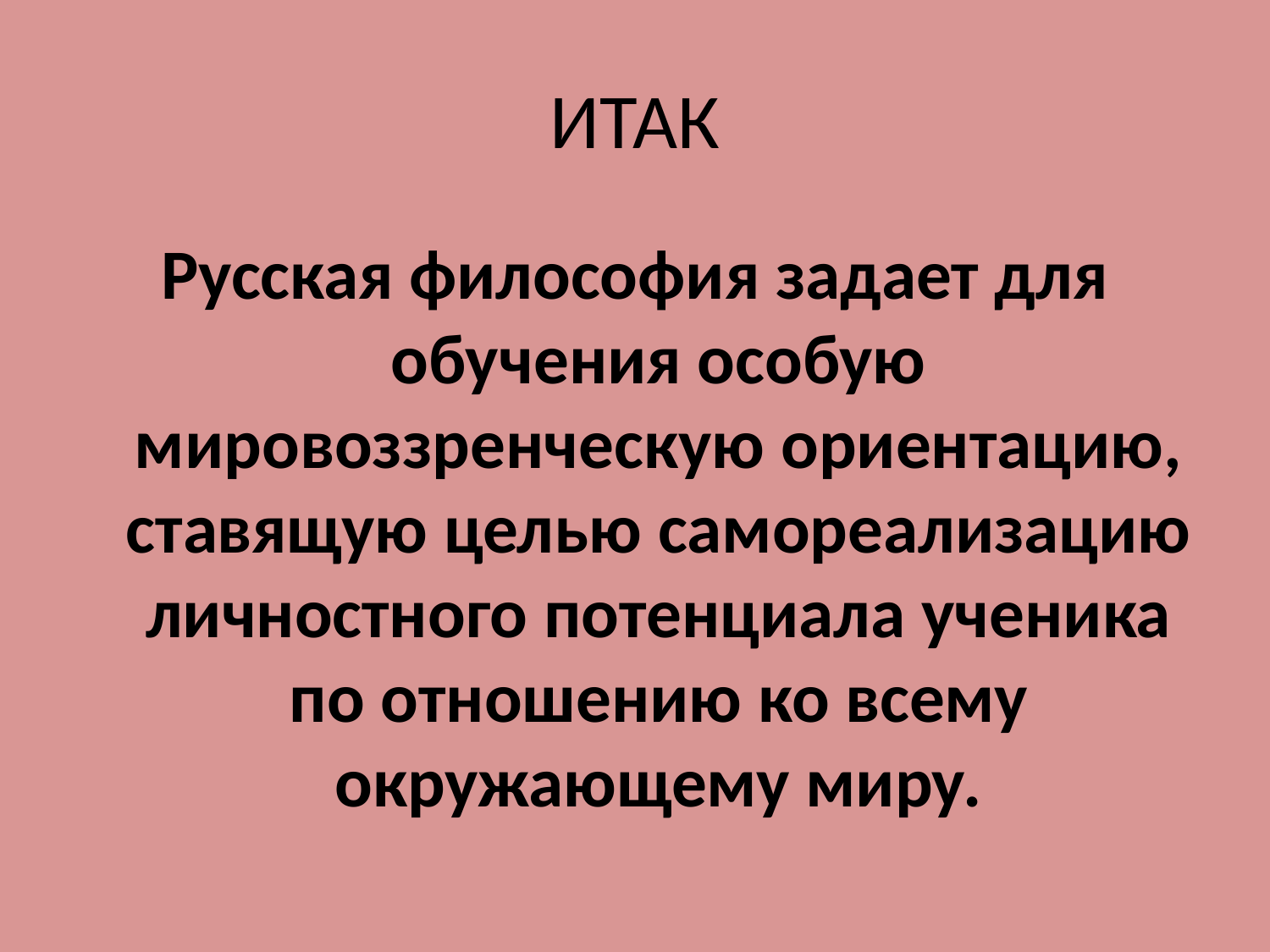

# ИТАК
Русская философия задает для обучения особую мировоззренческую ориентацию, ставящую целью самореализацию личностного потенциала ученика по отношению ко всему окружающему миру.